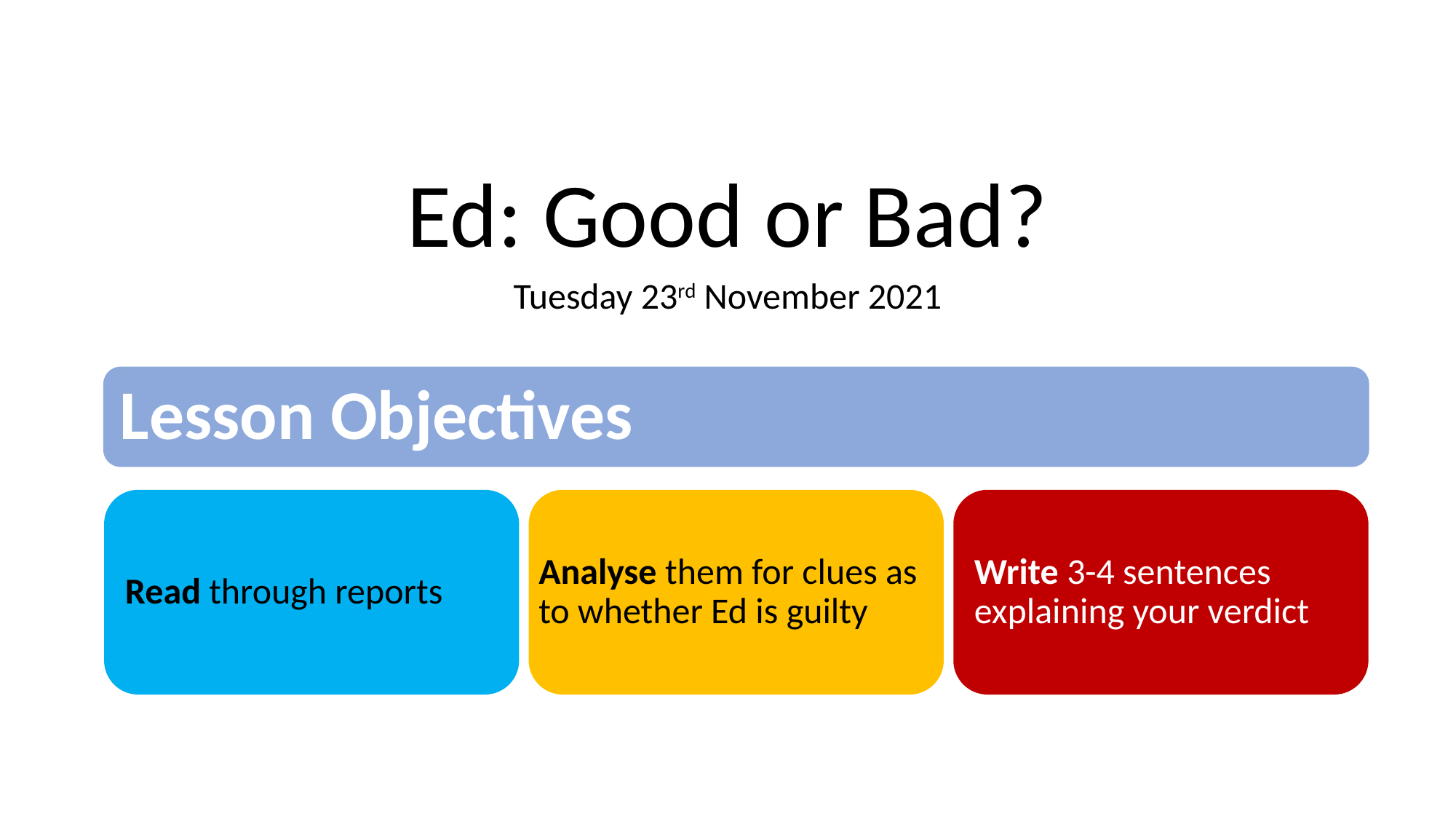

# Ed: Good or Bad?
Tuesday 23rd November 2021
Lesson Objectives
Read through reports
Analyse them for clues as to whether Ed is guilty
Write 3-4 sentences explaining your verdict